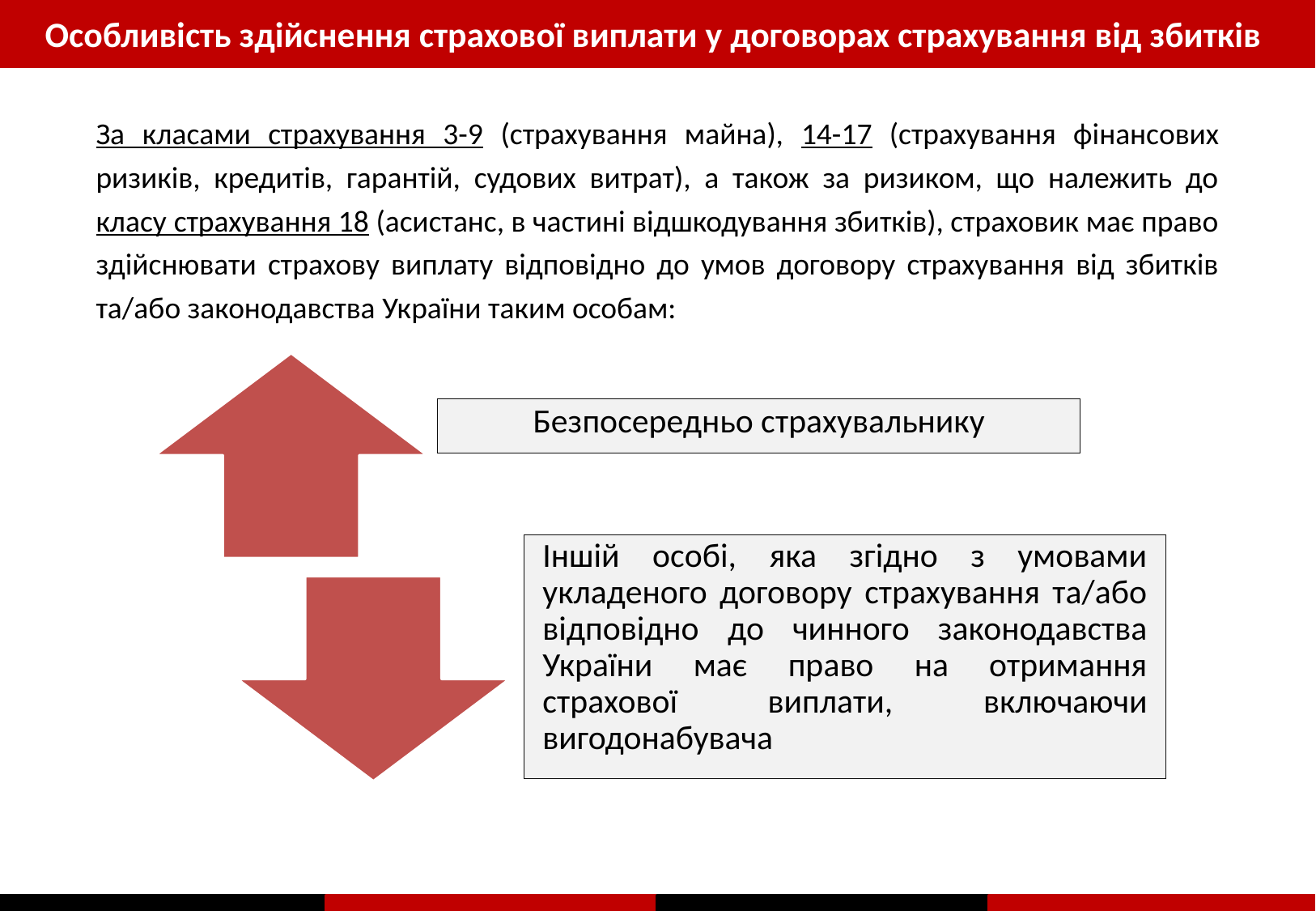

Особливість здійснення страхової виплати у договорах страхування від збитків
За класами страхування 3-9 (страхування майна), 14-17 (страхування фінансових ризиків, кредитів, гарантій, судових витрат), а також за ризиком, що належить до класу страхування 18 (асистанс, в частині відшкодування збитків), страховик має право здійснювати страхову виплату відповідно до умов договору страхування від збитків та/або законодавства України таким особам:
Безпосередньо страхувальнику
Іншій особі, яка згідно з умовами укладеного договору страхування та/або відповідно до чинного законодавства України має право на отримання страхової виплати, включаючи вигодонабувача